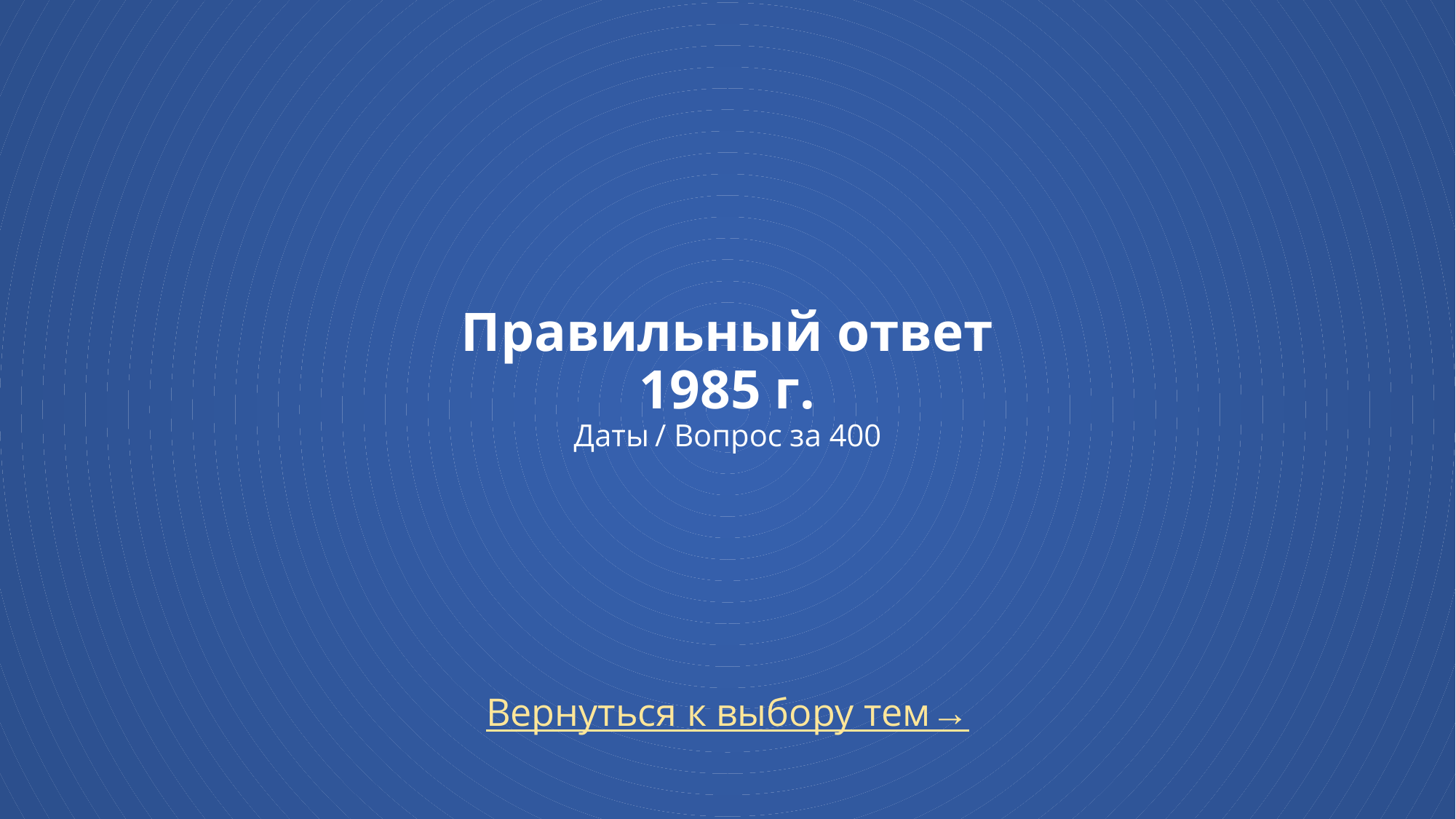

# Правильный ответ 1985 г. Даты / Вопрос за 400
Вернуться к выбору тем→